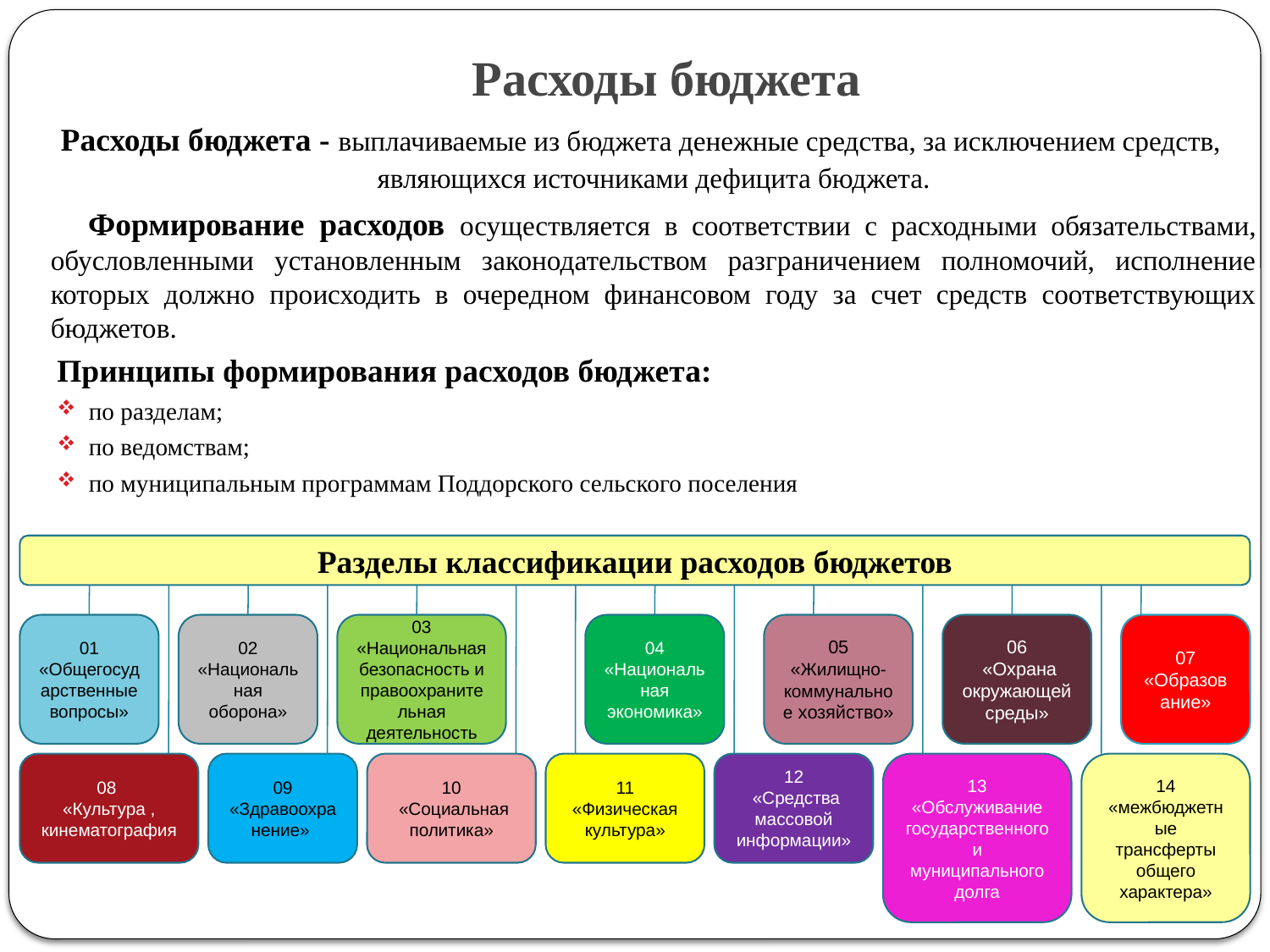

# Расходы бюджета
 Расходы бюджета - выплачиваемые из бюджета денежные средства, за исключением средств, являющихся источниками дефицита бюджета.
     Формирование расходов осуществляется в соответствии с расходными обязательствами, обусловленными установленным законодательством разграничением полномочий, исполнение которых должно происходить в очередном финансовом году за счет средств соответствующих бюджетов.
Принципы формирования расходов бюджета:
по разделам;
по ведомствам;
по муниципальным программам Поддорского сельского поселения
Разделы классификации расходов бюджетов
01 «Общегосударственные вопросы»
02 «Национальная оборона»
03 «Национальная безопасность и правоохранительная деятельность
04 «Национальная экономика»
05 «Жилищно-коммунальное хозяйство»
06
 «Охрана окружающей среды»
07 «Образование»
08
«Культура , кинематография
09 «Здравоохранение»
10
 «Социальная политика»
11 «Физическая культура»
12
 «Средства массовой информации»
13 «Обслуживание государственного и муниципального долга
14 «межбюджетные трансферты общего характера»